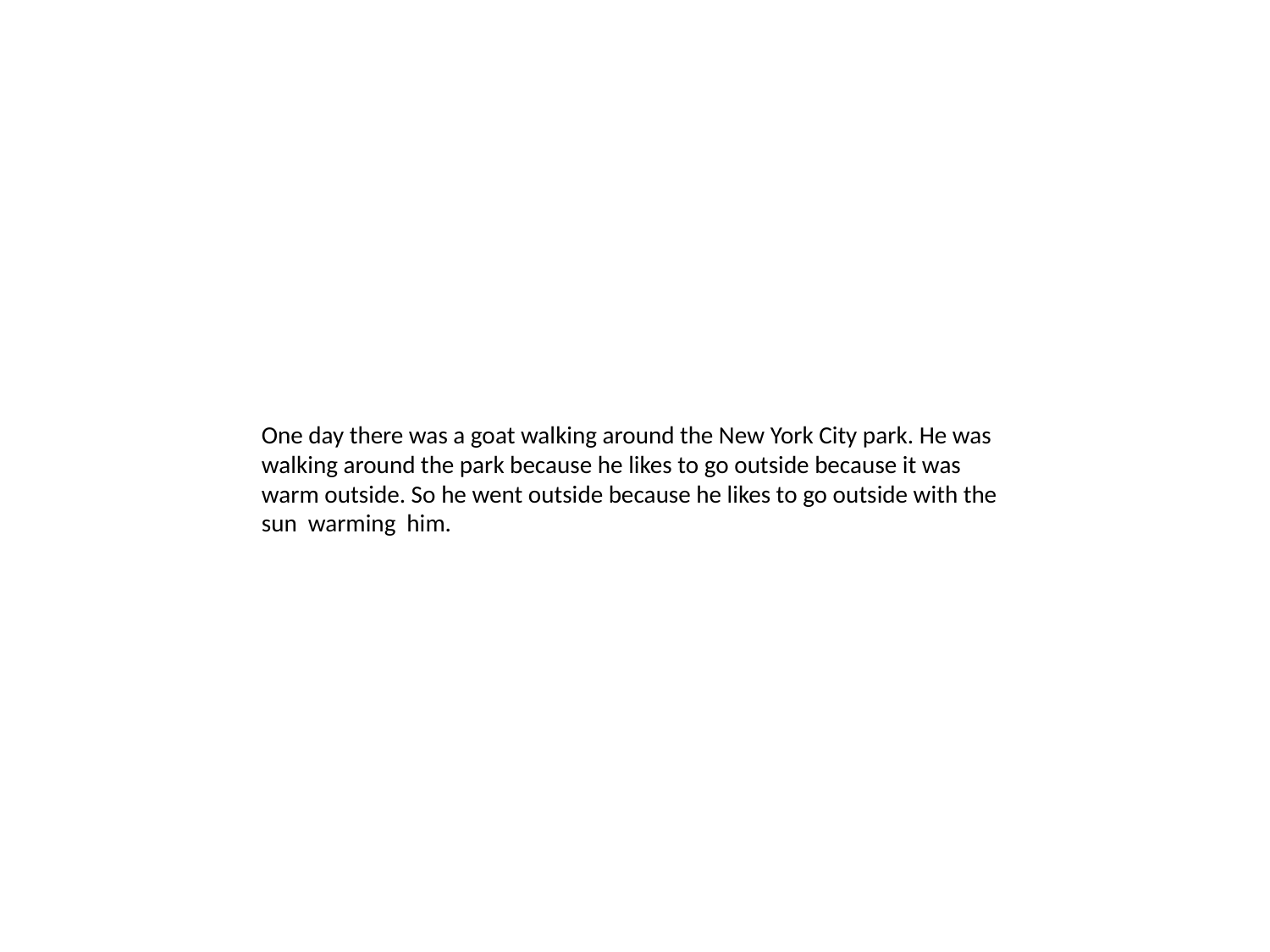

One day there was a goat walking around the New York City park. He was walking around the park because he likes to go outside because it was warm outside. So he went outside because he likes to go outside with the sun  warming  him.
#